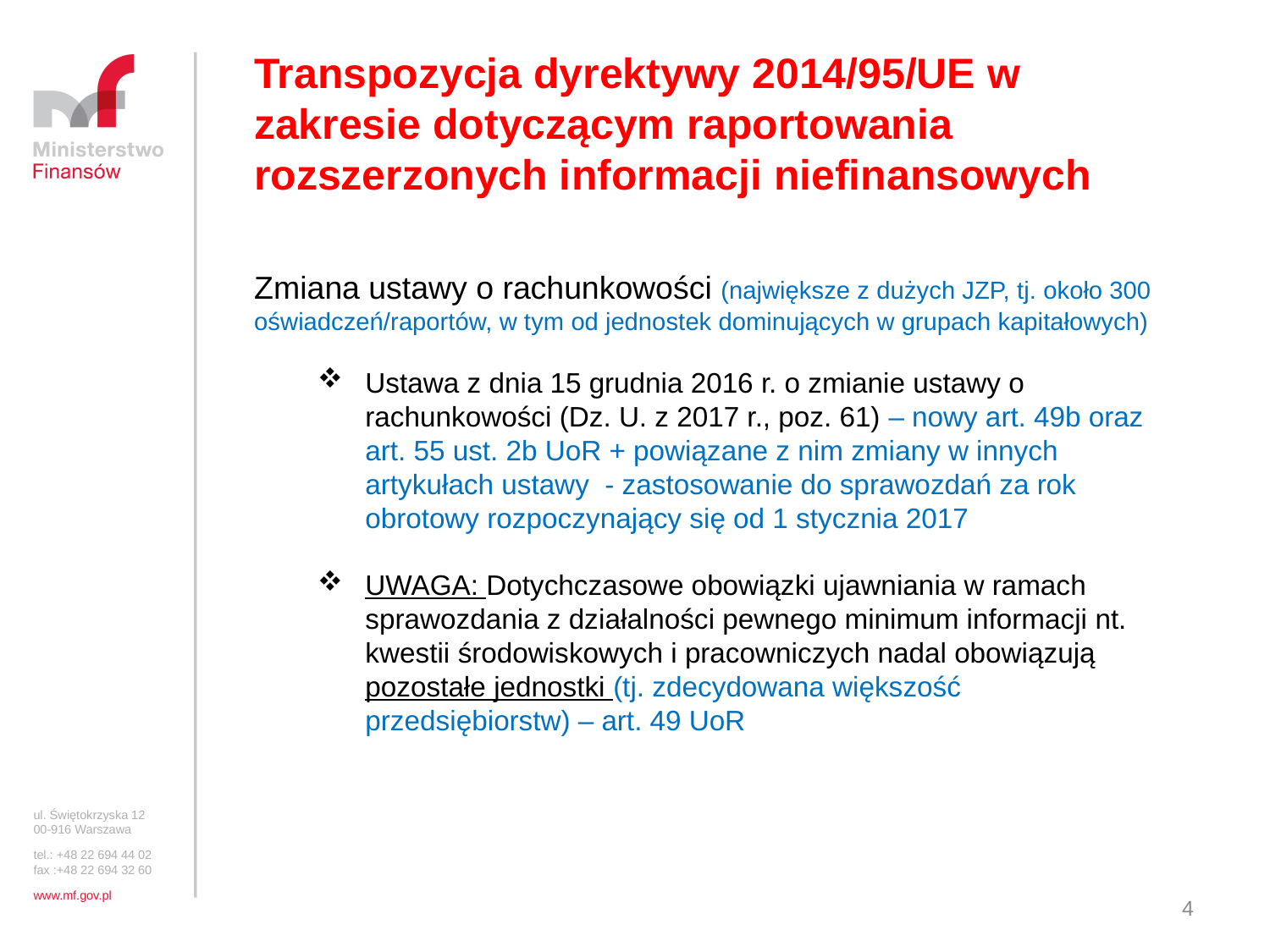

Transpozycja dyrektywy 2014/95/UE w zakresie dotyczącym raportowania rozszerzonych informacji niefinansowych
Zmiana ustawy o rachunkowości (największe z dużych JZP, tj. około 300 oświadczeń/raportów, w tym od jednostek dominujących w grupach kapitałowych)

Ustawa z dnia 15 grudnia 2016 r. o zmianie ustawy o rachunkowości (Dz. U. z 2017 r., poz. 61) – nowy art. 49b oraz art. 55 ust. 2b UoR + powiązane z nim zmiany w innych artykułach ustawy  - zastosowanie do sprawozdań za rok obrotowy rozpoczynający się od 1 stycznia 2017

UWAGA: Dotychczasowe obowiązki ujawniania w ramach sprawozdania z działalności pewnego minimum informacji nt. kwestii środowiskowych i pracowniczych nadal obowiązują pozostałe jednostki (tj. zdecydowana większość przedsiębiorstw) – art. 49 UoR

ul. Świętokrzyska 12
00-916 Warszawa

tel.: +48 22 694 44 02
fax :+48 22 694 32 60

www.mf.gov.pl
4